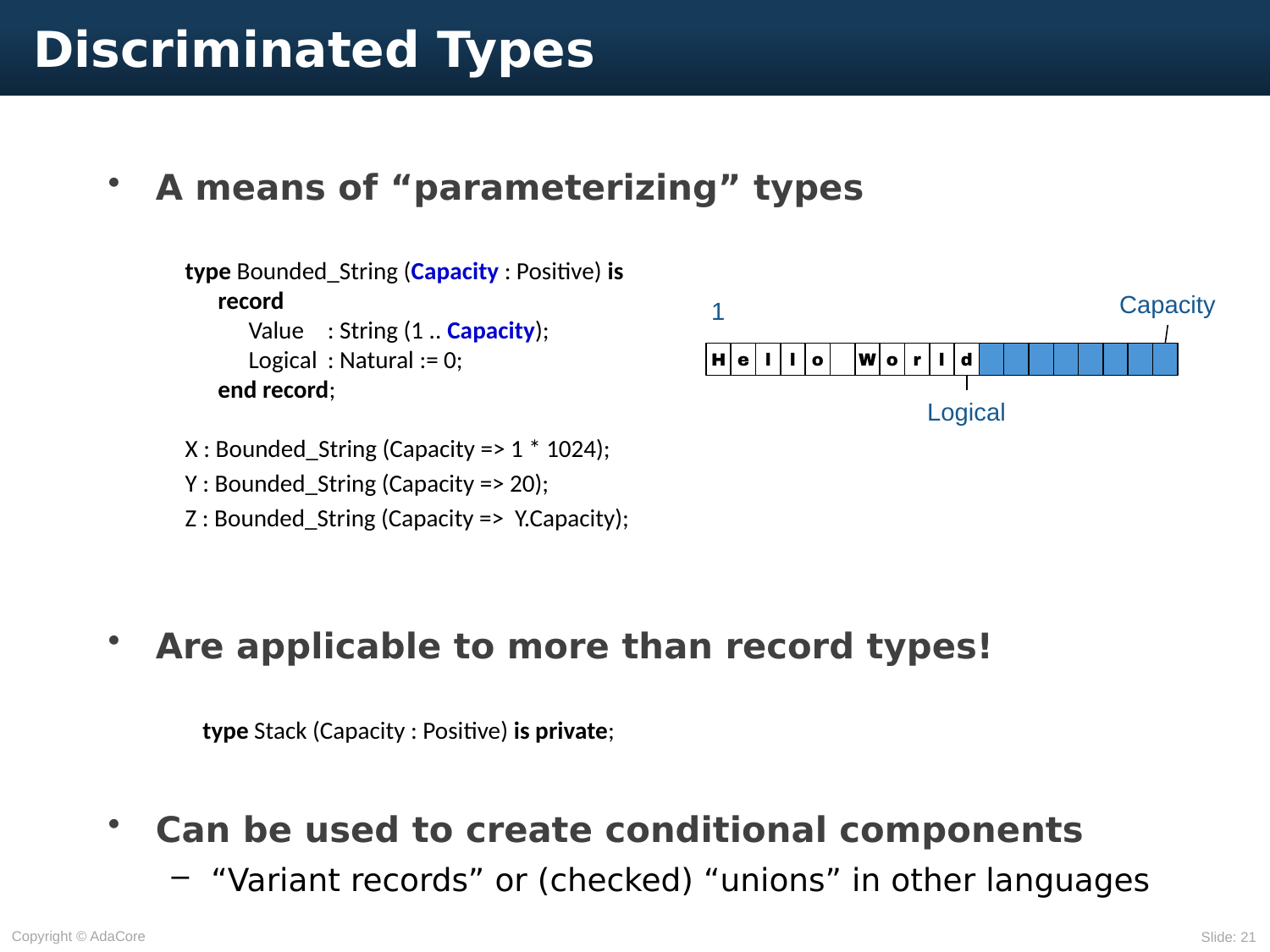

# Discriminated Types
A means of “parameterizing” types

Are applicable to more than record types!

Can be used to create conditional components
“Variant records” or (checked) “unions” in other languages
type Bounded_String (Capacity : Positive) is
	record
		Value	: String (1 .. Capacity);
		Logical	: Natural := 0;
	end record;

X : Bounded_String (Capacity => 1 * 1024);
Y : Bounded_String (Capacity => 20);
Z : Bounded_String (Capacity =>  Y.Capacity);

Capacity
1
H
e
l
l
o

W
o
r
l
d

Logical
type Stack (Capacity : Positive) is private;